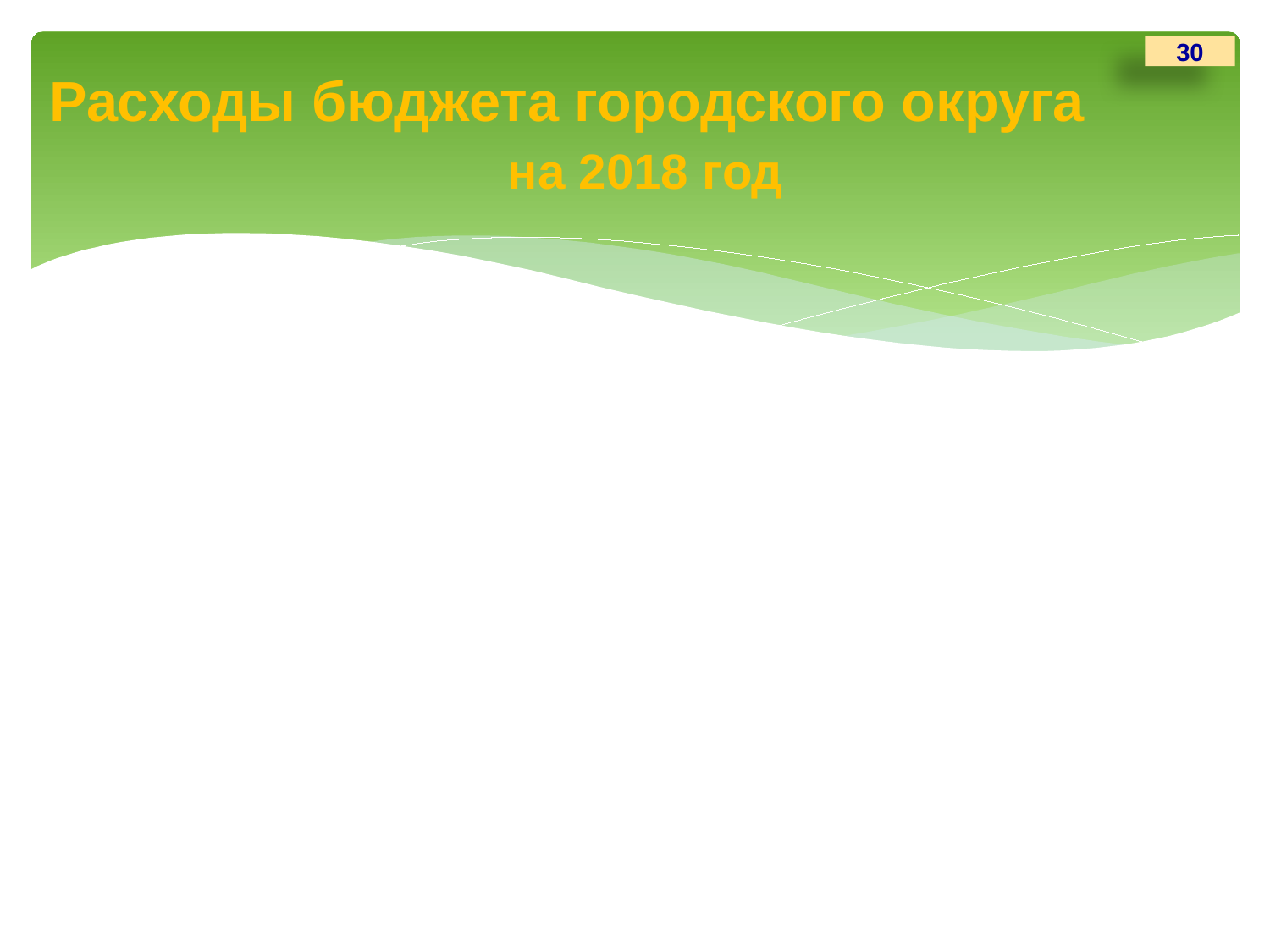

30
# Расходы бюджета городского округа           на 2018 год

[unsupported chart]

[unsupported chart]

[unsupported chart]

[unsupported chart]

[unsupported chart]